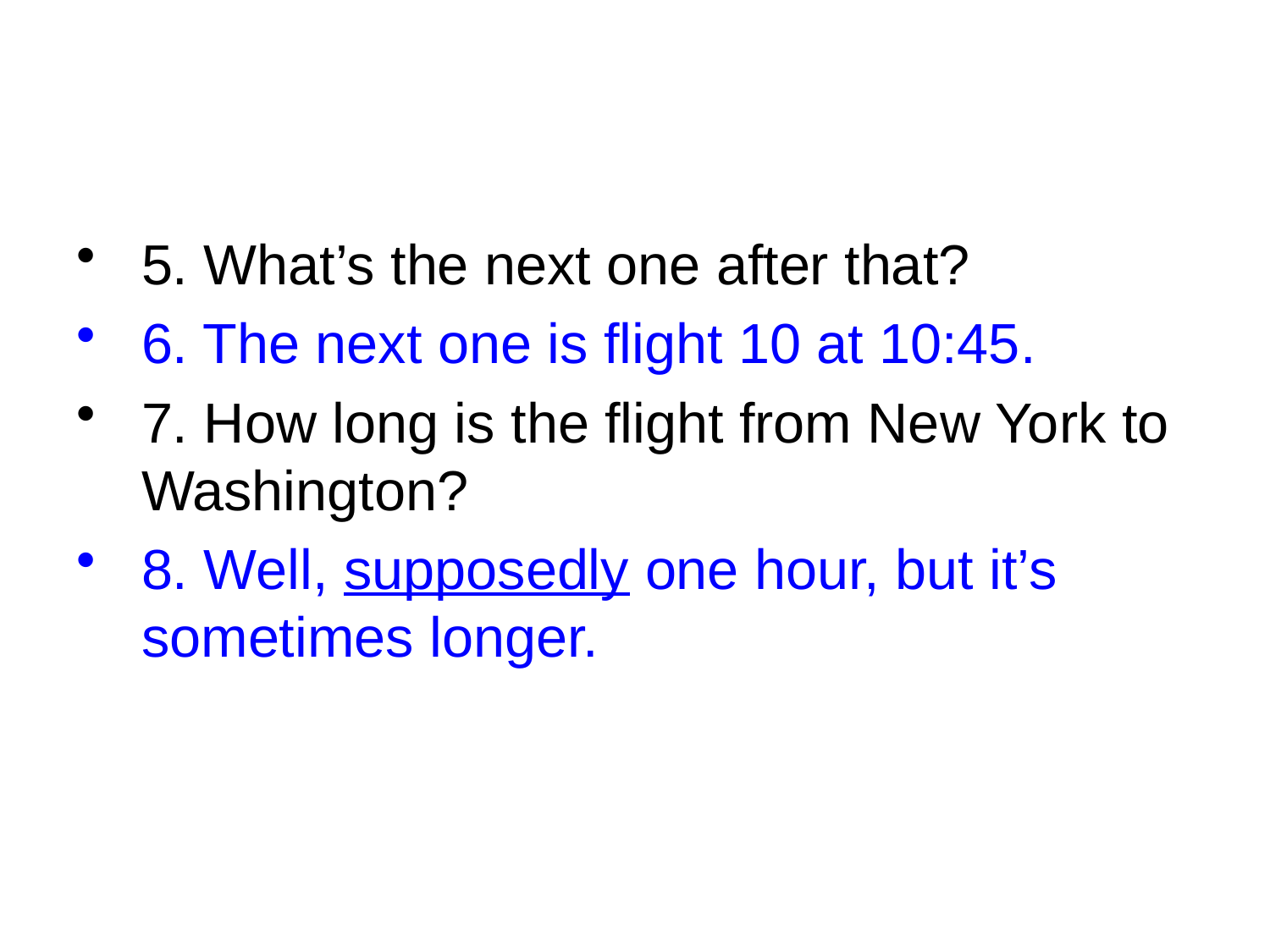

5. What’s the next one after that?
6. The next one is flight 10 at 10:45.
7. How long is the flight from New York to Washington?
8. Well, supposedly one hour, but it’s sometimes longer.